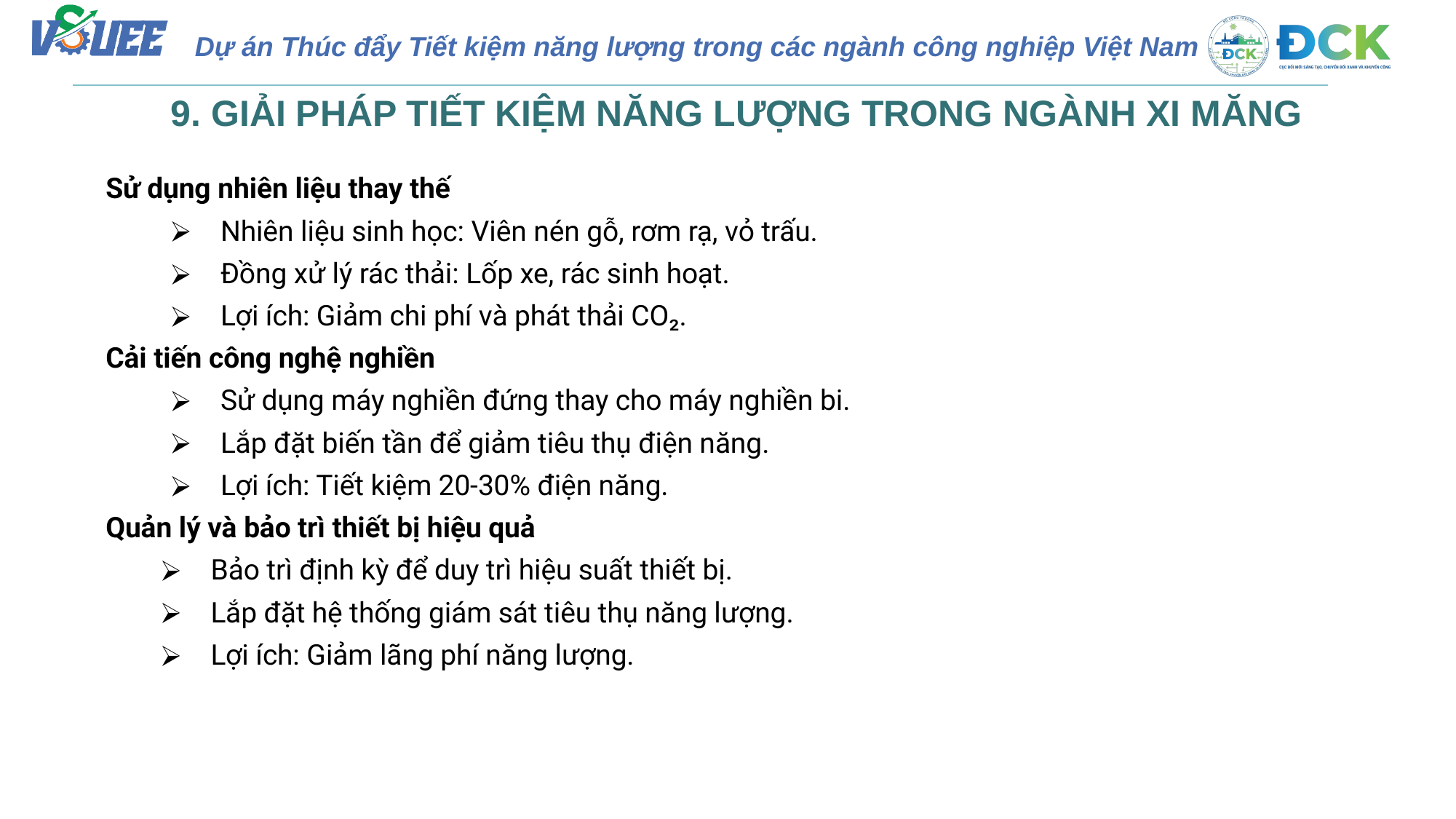

9. GIẢI PHÁP TIẾT KIỆM NĂNG LƯỢNG TRONG NGÀNH XI MĂNG
Sử dụng nhiên liệu thay thế
Nhiên liệu sinh học: Viên nén gỗ, rơm rạ, vỏ trấu.
Đồng xử lý rác thải: Lốp xe, rác sinh hoạt.
Lợi ích: Giảm chi phí và phát thải CO₂.
Cải tiến công nghệ nghiền
Sử dụng máy nghiền đứng thay cho máy nghiền bi.
Lắp đặt biến tần để giảm tiêu thụ điện năng.
Lợi ích: Tiết kiệm 20-30% điện năng.
Quản lý và bảo trì thiết bị hiệu quả
Bảo trì định kỳ để duy trì hiệu suất thiết bị.
Lắp đặt hệ thống giám sát tiêu thụ năng lượng.
Lợi ích: Giảm lãng phí năng lượng.